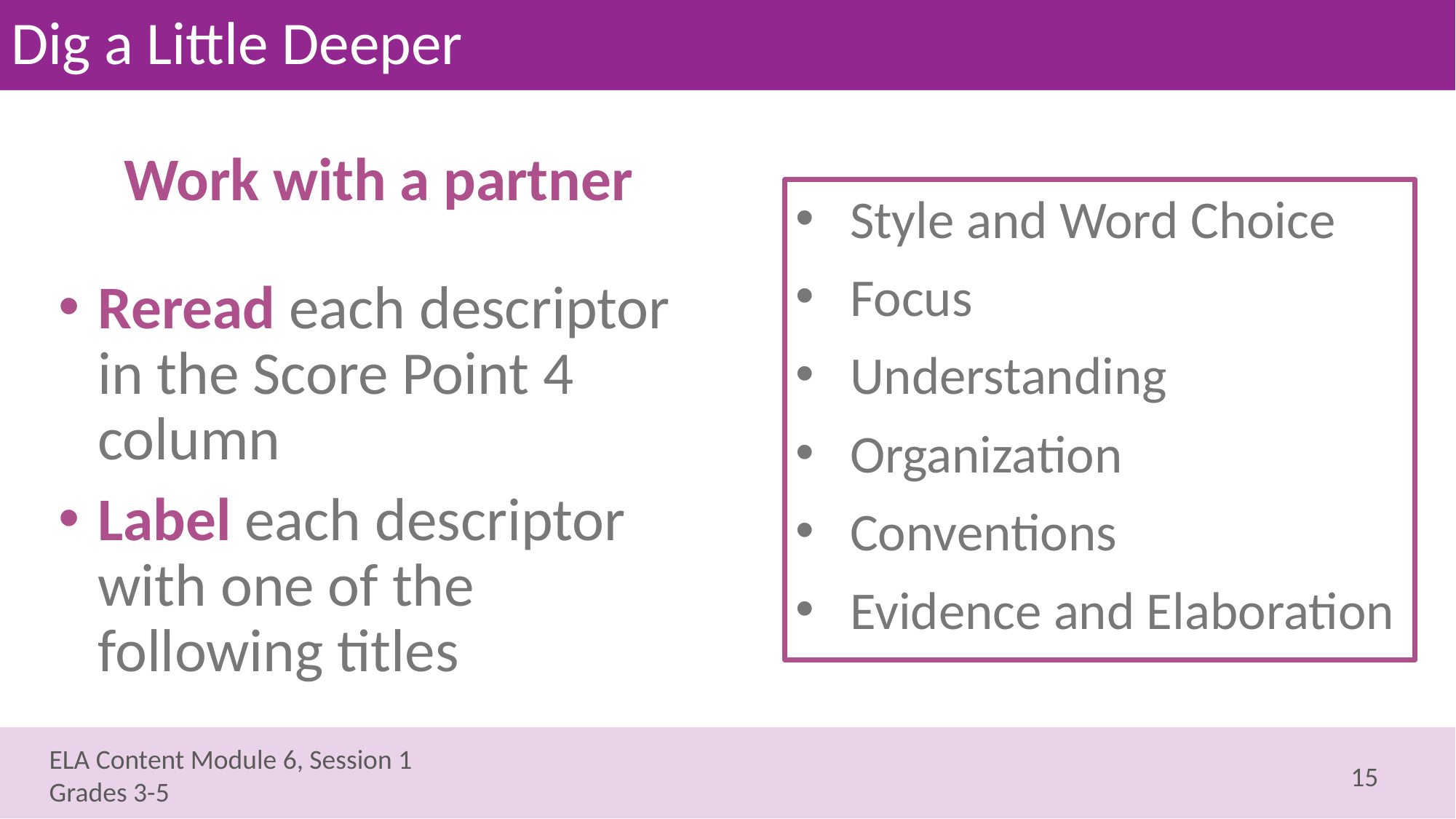

# Dig a Little Deeper
Work with a partner

Reread each descriptor in the Score Point 4 column
Label each descriptor with one of the following titles
Style and Word Choice

Focus

Understanding

Organization

Conventions

Evidence and Elaboration

15